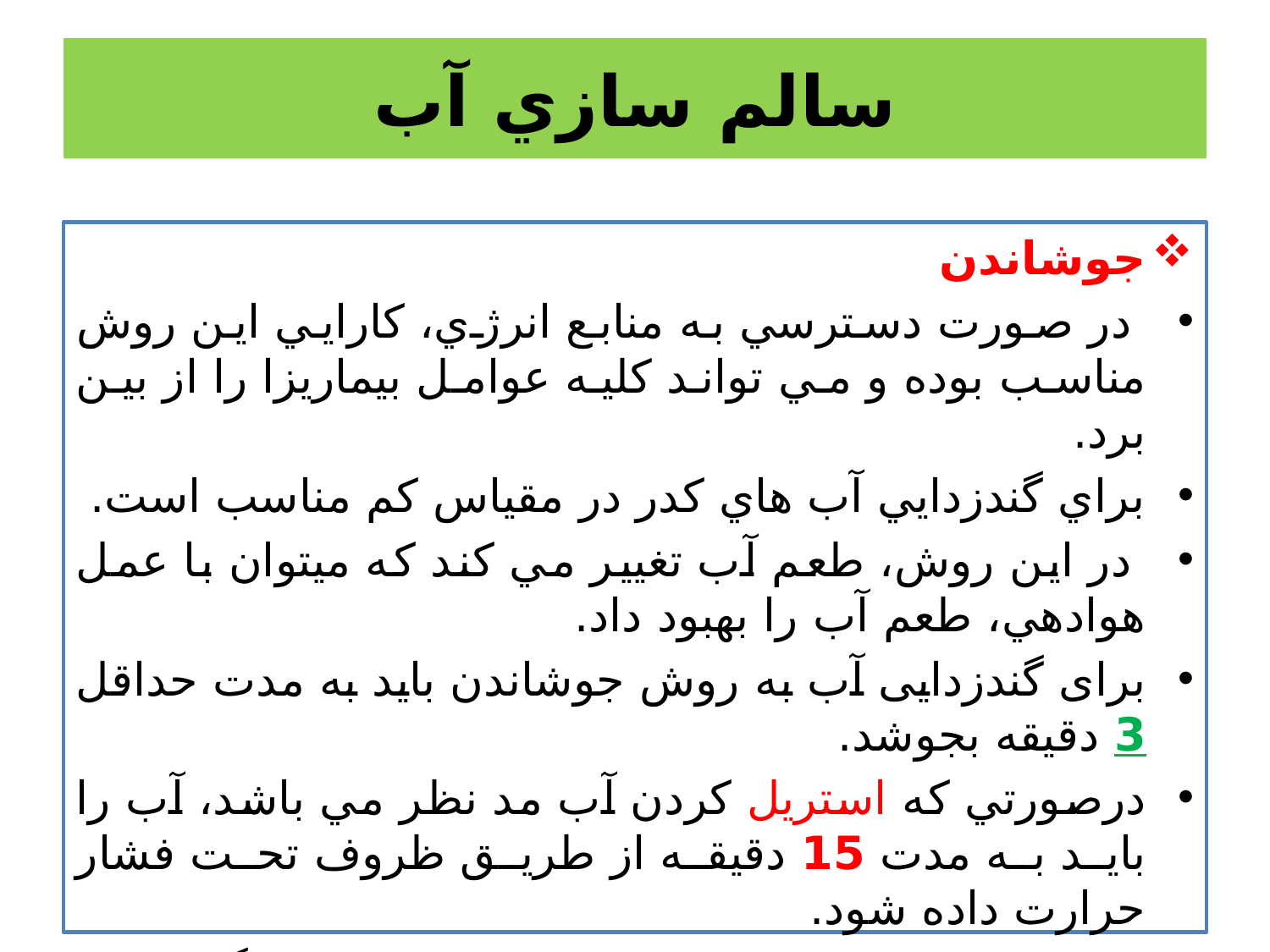

# سالم سازي آب
جوشاندن
 در صورت دسترسي به منابع انرژي، کارايي اين روش مناسب بوده و مي تواند کليه عوامل بيماريزا را از بين برد.
براي گندزدايي آب هاي کدر در مقياس کم مناسب است.
 در اين روش، طعم آب تغيير مي کند که ميتوان با عمل هوادهي، طعم آب را بهبود داد.
برای گندزدایی آب به روش جوشاندن باید به مدت حداقل 3 دقيقه بجوشد.
درصورتي که استريل کردن آب مد نظر مي باشد، آب را بايد به مدت 15 دقيقه از طريق ظروف تحت فشار حرارت داده شود.
در اين روش به دليل عدم وجود باقیمانده عامل گندزدا در آب، بايد اقدامات لازم جهت پيشگيري از آلودگي مجدد آب جوشانده شده به عمل آيد.